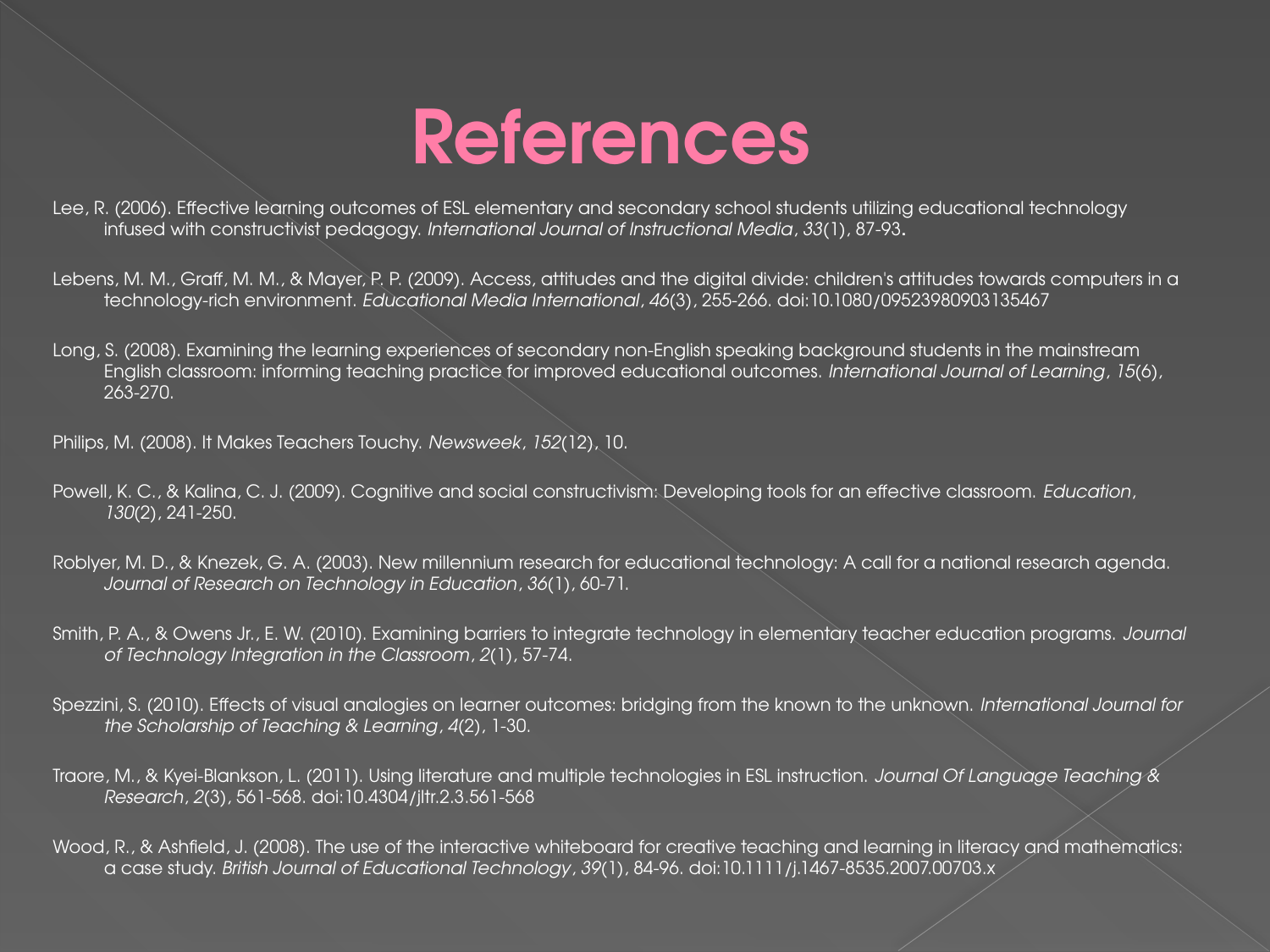

# References
Lee, R. (2006). Effective learning outcomes of ESL elementary and secondary school students utilizing educational technology infused with constructivist pedagogy. International Journal of Instructional Media, 33(1), 87-93.

Lebens, M. M., Graff, M. M., & Mayer, P. P. (2009). Access, attitudes and the digital divide: children's attitudes towards computers in a technology-rich environment. Educational Media International, 46(3), 255-266. doi:10.1080/09523980903135467

Long, S. (2008). Examining the learning experiences of secondary non-English speaking background students in the mainstream English classroom: informing teaching practice for improved educational outcomes. International Journal of Learning, 15(6), 263-270.

Philips, M. (2008). It Makes Teachers Touchy. Newsweek, 152(12), 10.

Powell, K. C., & Kalina, C. J. (2009). Cognitive and social constructivism: Developing tools for an effective classroom. Education, 130(2), 241-250.

Roblyer, M. D., & Knezek, G. A. (2003). New millennium research for educational technology: A call for a national research agenda. Journal of Research on Technology in Education, 36(1), 60-71.

Smith, P. A., & Owens Jr., E. W. (2010). Examining barriers to integrate technology in elementary teacher education programs. Journal of Technology Integration in the Classroom, 2(1), 57-74.

Spezzini, S. (2010). Effects of visual analogies on learner outcomes: bridging from the known to the unknown. International Journal for the Scholarship of Teaching & Learning, 4(2), 1-30.

Traore, M., & Kyei-Blankson, L. (2011). Using literature and multiple technologies in ESL instruction. Journal Of Language Teaching & Research, 2(3), 561-568. doi:10.4304/jltr.2.3.561-568

Wood, R., & Ashfield, J. (2008). The use of the interactive whiteboard for creative teaching and learning in literacy and mathematics: a case study. British Journal of Educational Technology, 39(1), 84-96. doi:10.1111/j.1467-8535.2007.00703.x